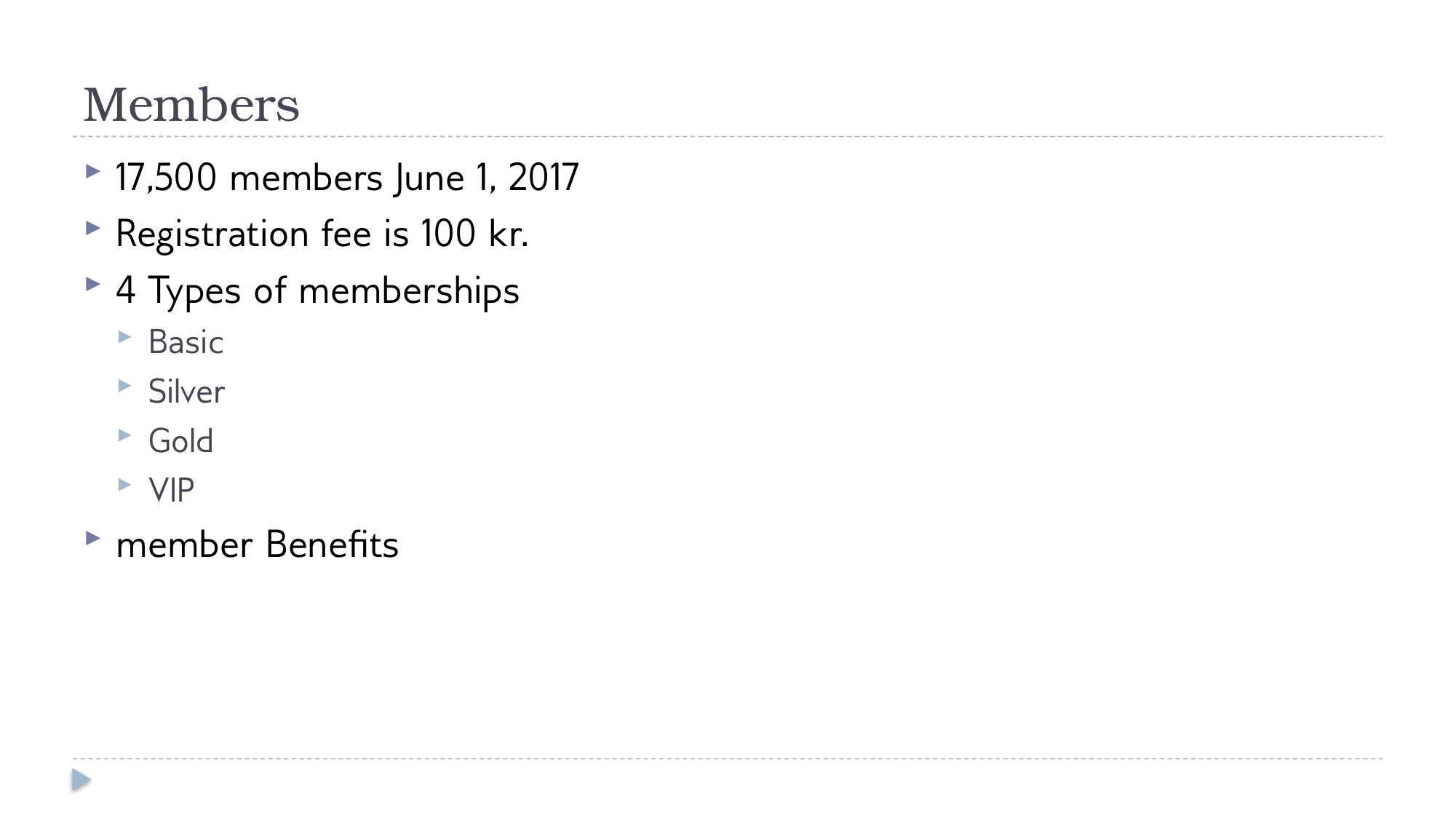

# Members
17,500 members June 1, 2017
Registration fee is 100 kr.
4 Types of memberships
Basic
Silver
Gold
VIP
member Benefits